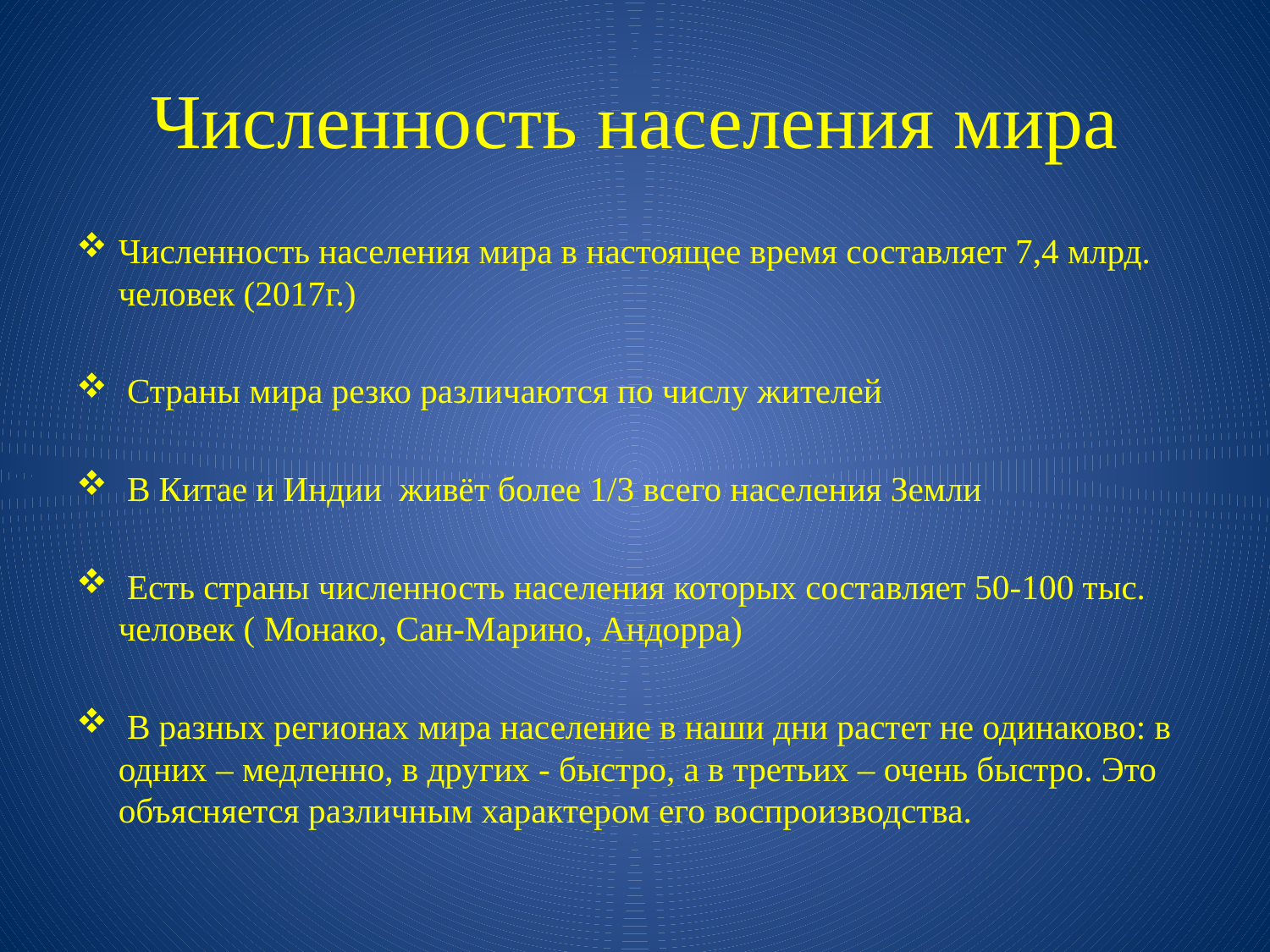

# Численность населения мира
Численность населения мира в настоящее время составляет 7,4 млрд. человек (2017г.)

 Страны мира резко различаются по числу жителей

 В Китае и Индии  живёт более 1/3 всего населения Земли

 Есть страны численность населения которых составляет 50-100 тыс. человек ( Монако, Сан-Марино, Андорра)

 В разных регионах мира население в наши дни растет не одинаково: в одних – медленно, в других - быстро, а в третьих – очень быстро. Это объясняется различным характером его воспроизводства.